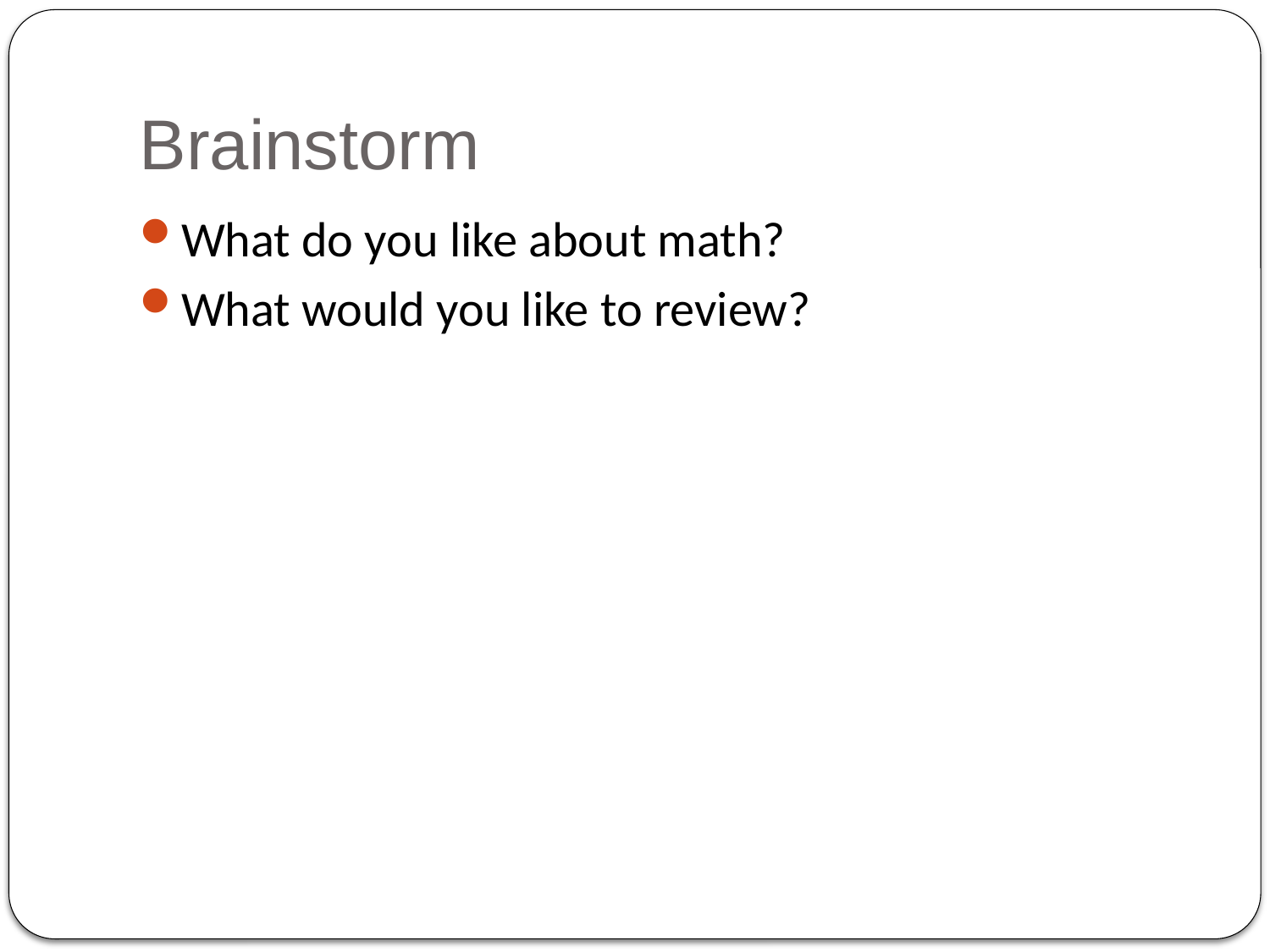

# Brainstorm
What do you like about math?
What would you like to review?